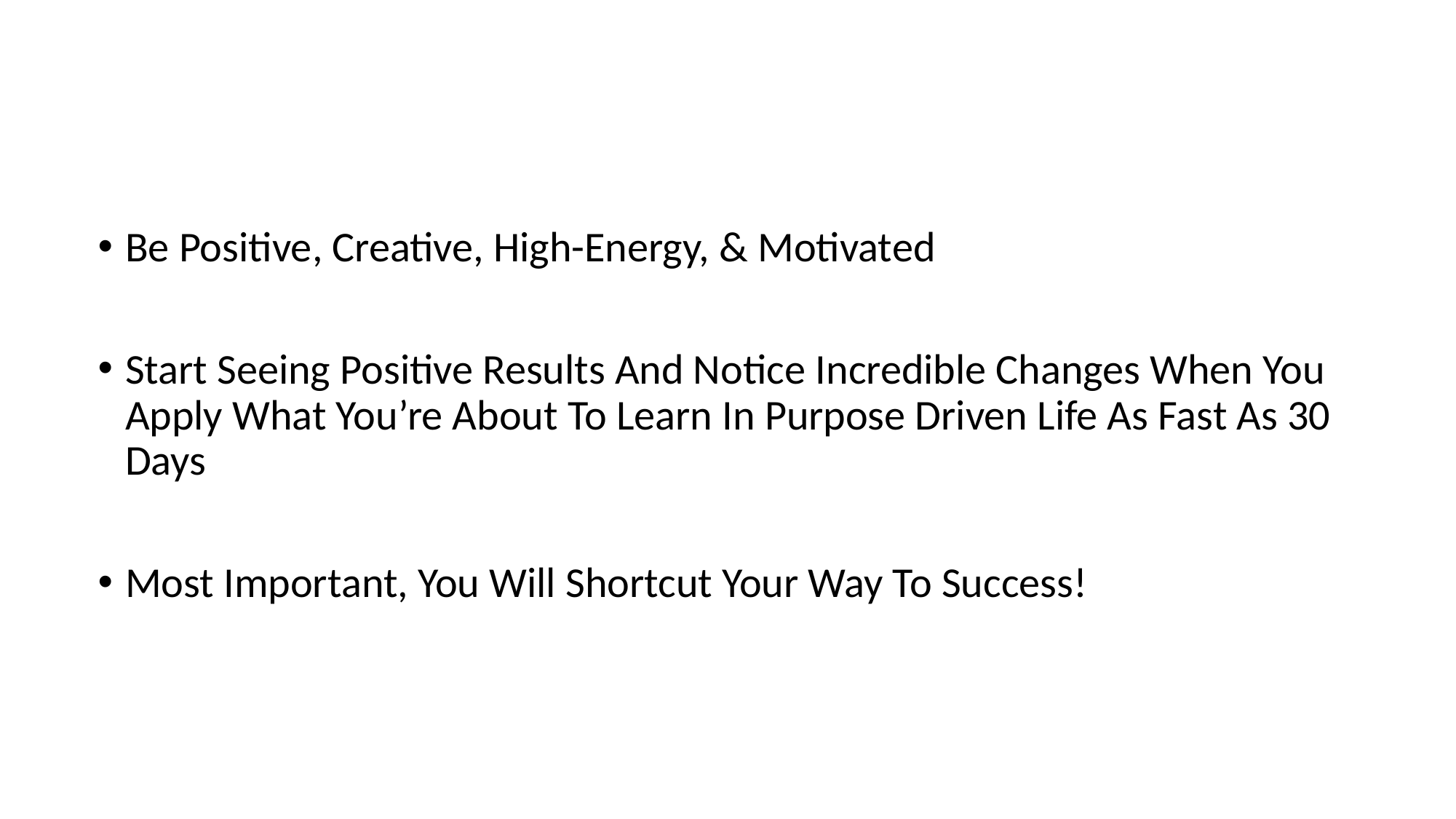

Be Positive, Creative, High-Energy, & Motivated

Start Seeing Positive Results And Notice Incredible Changes When You Apply What You’re About To Learn In Purpose Driven Life As Fast As 30 Days

Most Important, You Will Shortcut Your Way To Success!